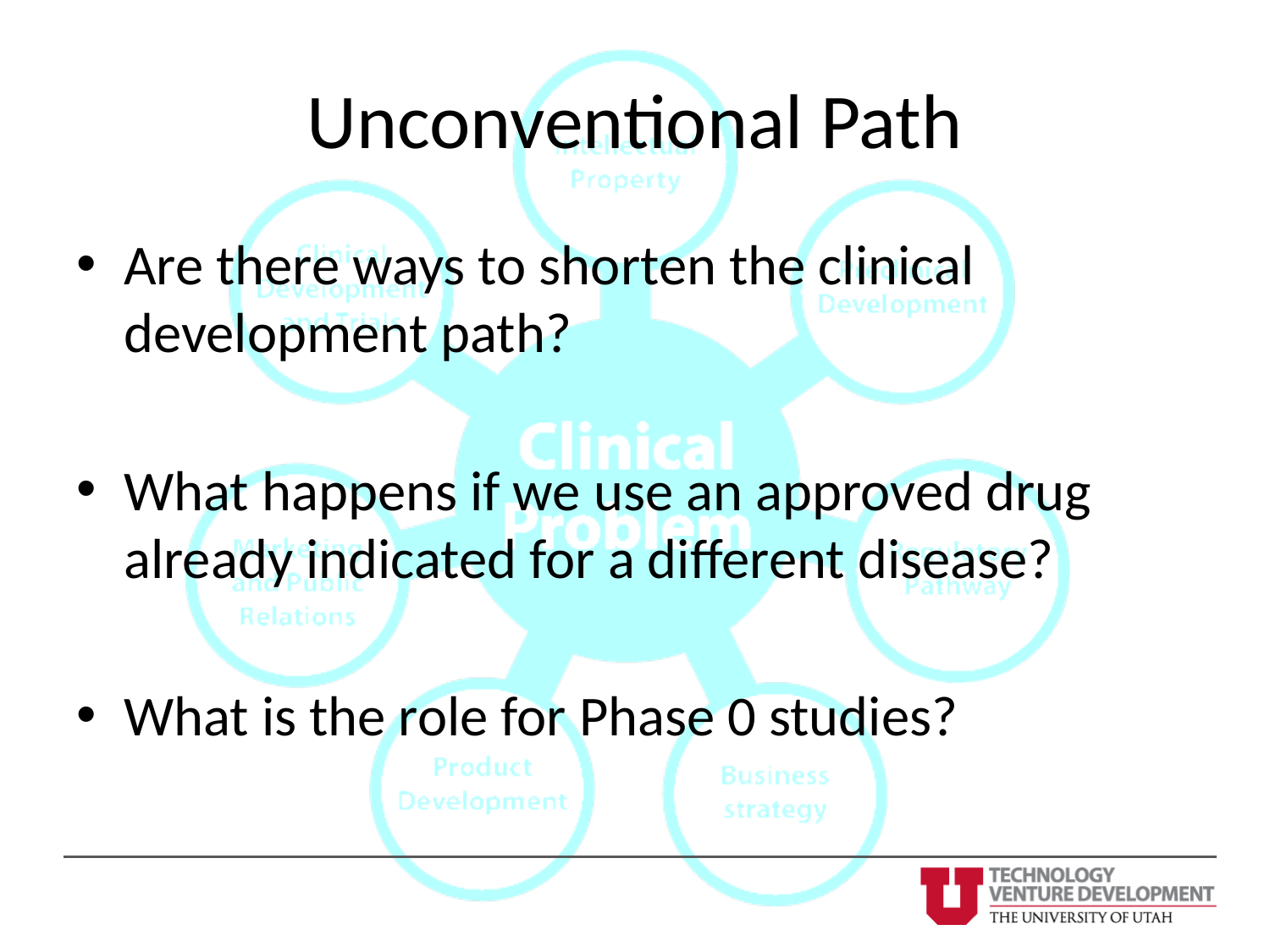

# Unconventional Path
Are there ways to shorten the clinical development path?

What happens if we use an approved drug already indicated for a different disease?

What is the role for Phase 0 studies?